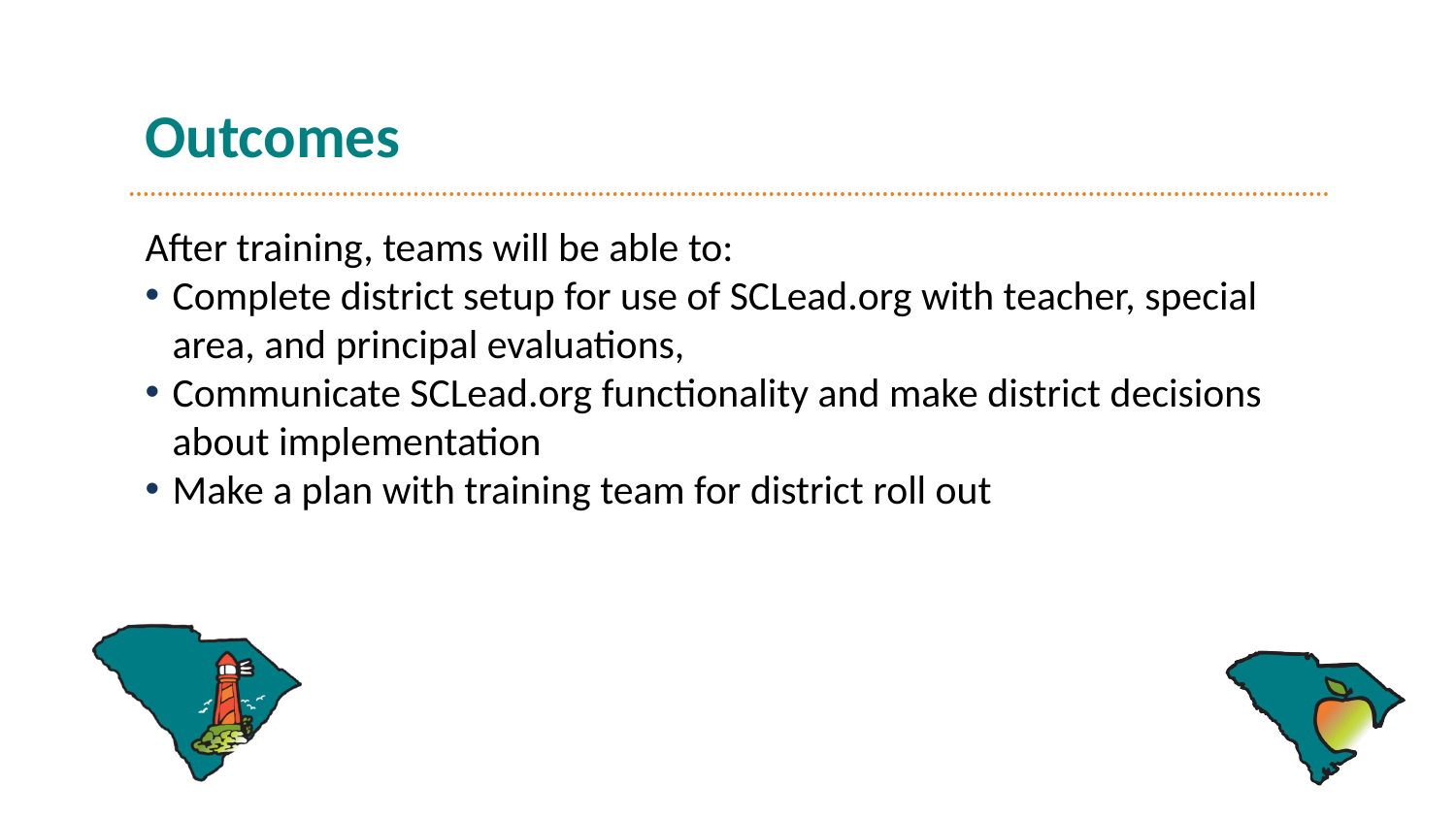

# Outcomes
After training, teams will be able to:
Complete district setup for use of SCLead.org with teacher, special area, and principal evaluations,
Communicate SCLead.org functionality and make district decisions about implementation
Make a plan with training team for district roll out